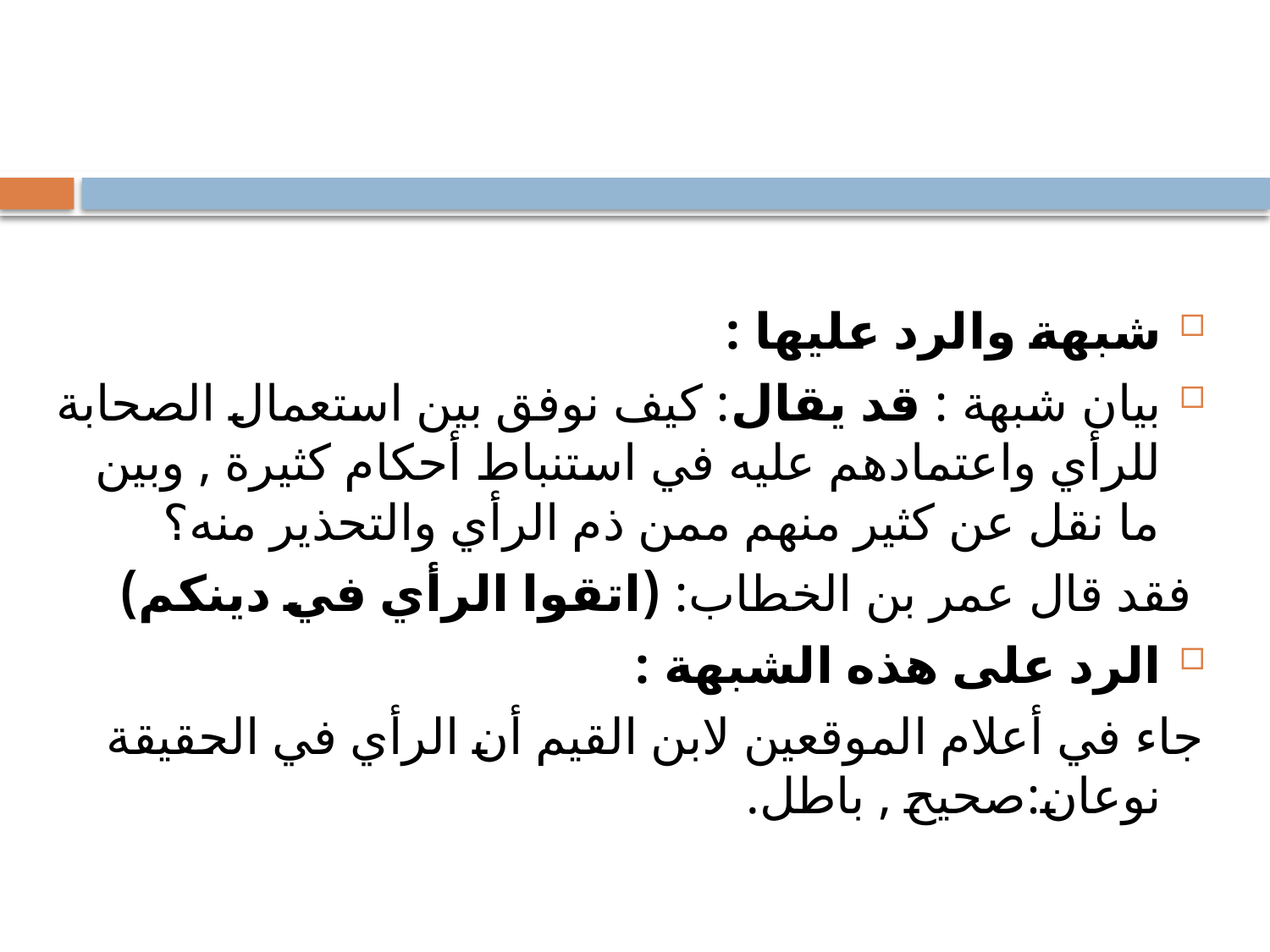

#

شبهة والرد عليها :
بيان شبهة : قد يقال: كيف نوفق بين استعمال الصحابة للرأي واعتمادهم عليه في استنباط أحكام كثيرة , وبين ما نقل عن كثير منهم ممن ذم الرأي والتحذير منه؟
 فقد قال عمر بن الخطاب: (اتقوا الرأي في دينكم)
الرد على هذه الشبهة :
جاء في أعلام الموقعين لابن القيم أن الرأي في الحقيقة نوعان:صحيح , باطل.